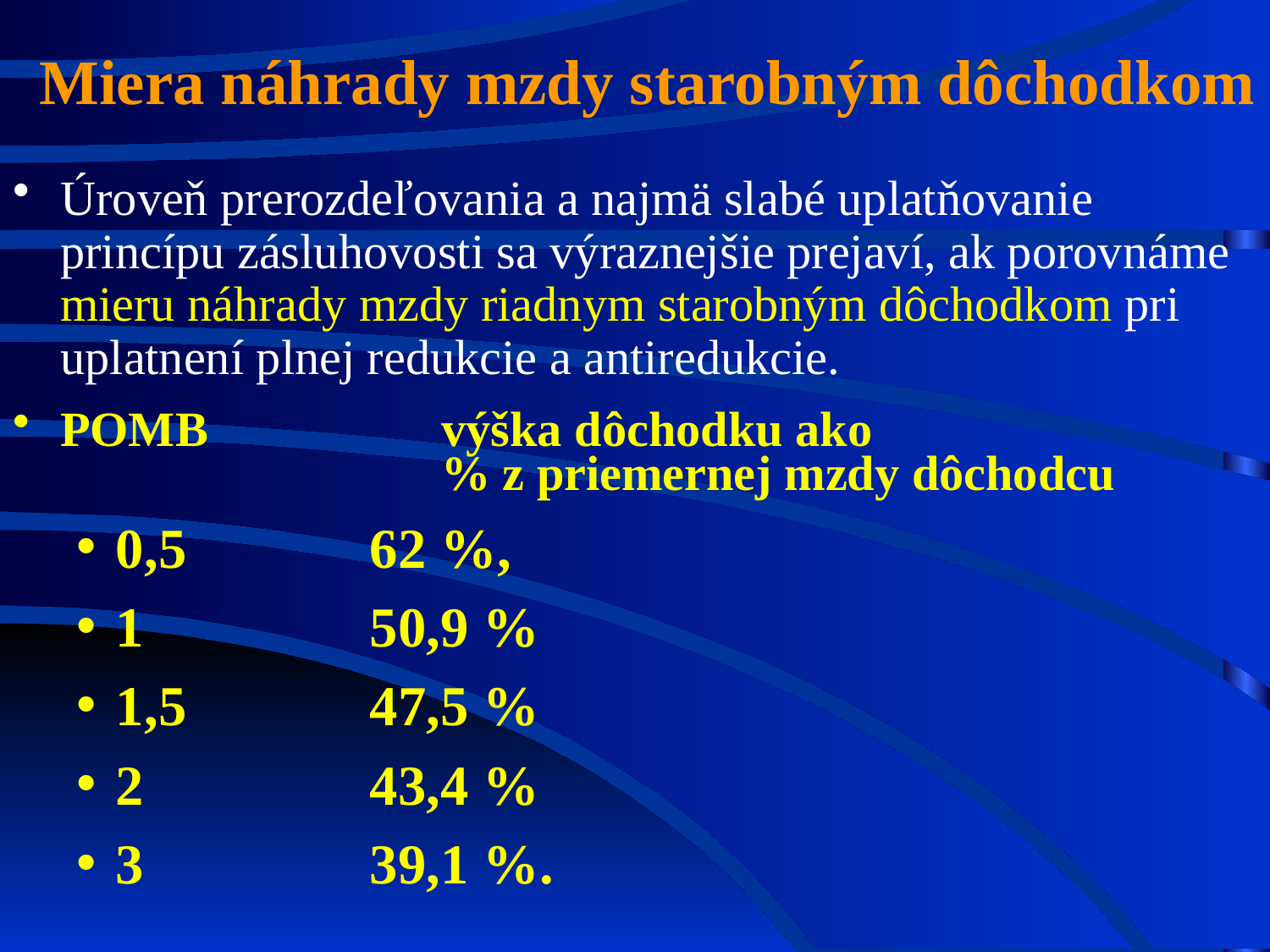

Miera náhrady mzdy starobným dôchodkom
Úroveň prerozdeľovania a najmä slabé uplatňovanie princípu zásluhovosti sa výraznejšie prejaví, ak porovnáme mieru náhrady mzdy riadnym starobným dôchodkom pri uplatnení plnej redukcie a antiredukcie.
POMB		výška dôchodku ako
				% z priemernej mzdy dôchodcu
0,5 		62 %,
1 		50,9 %
1,5 		47,5 %
2 		43,4 %
3 		39,1 %.